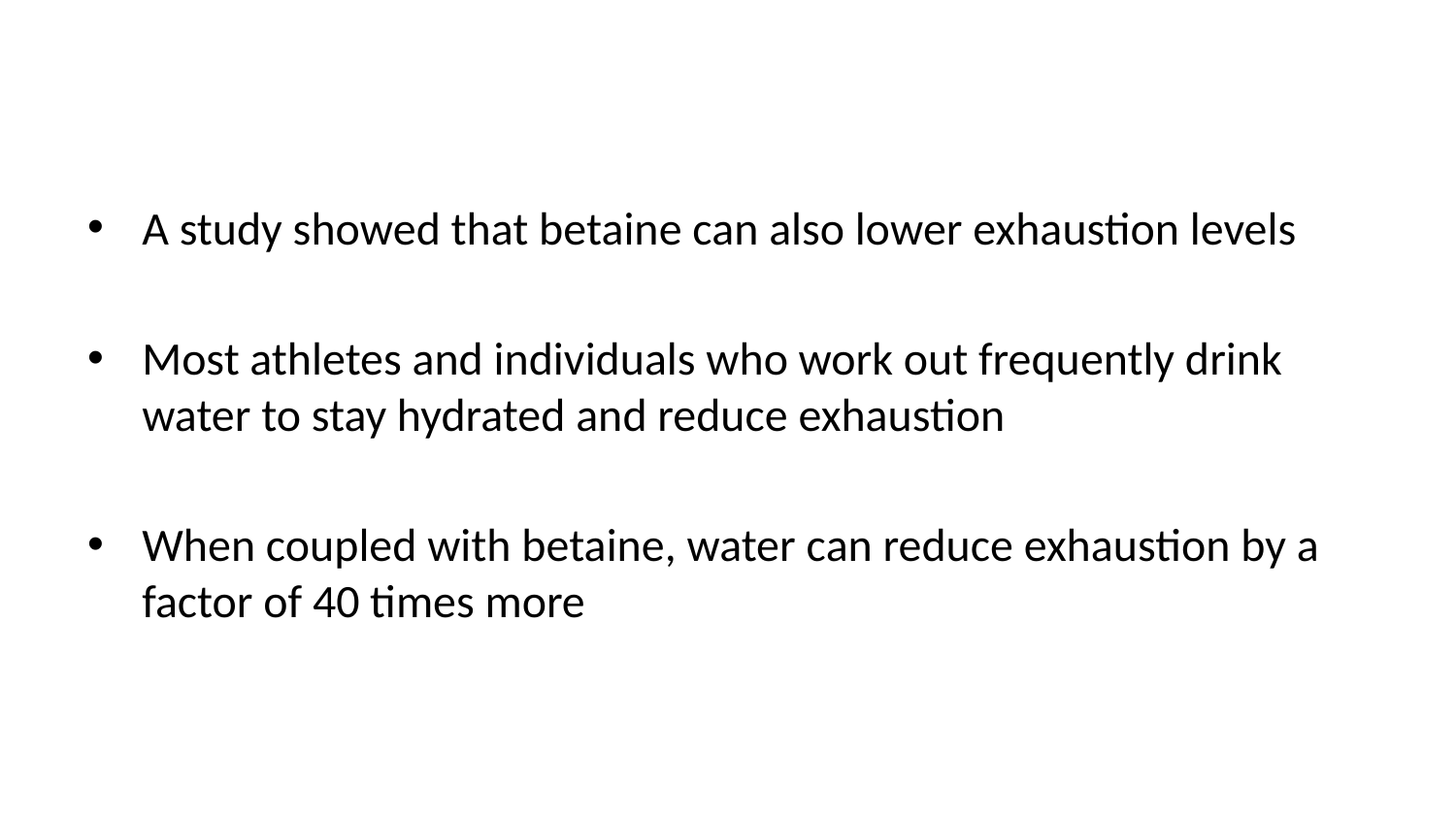

A study showed that betaine can also lower exhaustion levels

Most athletes and individuals who work out frequently drink water to stay hydrated and reduce exhaustion

When coupled with betaine, water can reduce exhaustion by a factor of 40 times more